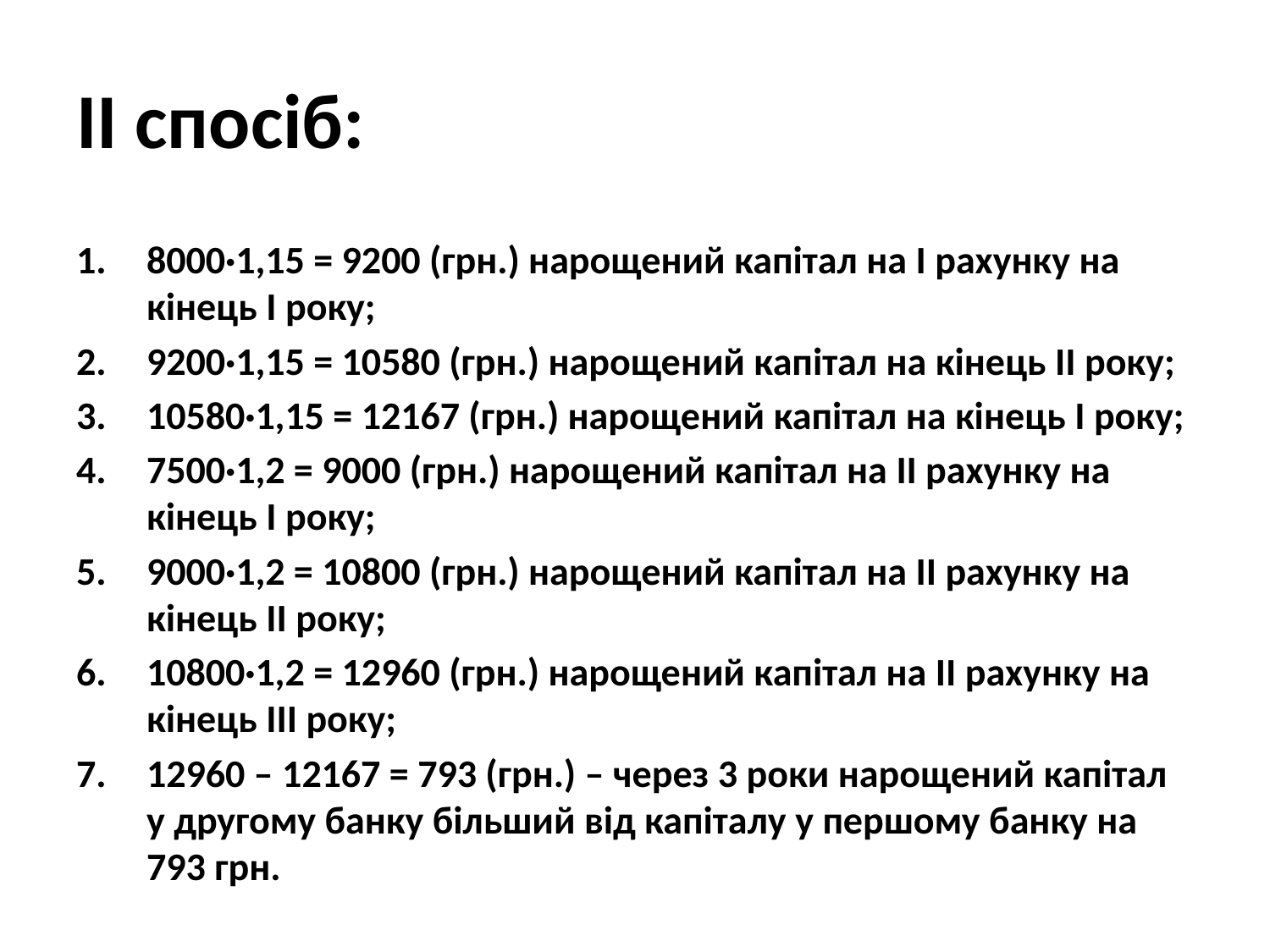

# ІІ спосіб:
8000·1,15 = 9200 (грн.) нарощений капітал на І рахунку на кінець І року;
9200·1,15 = 10580 (грн.) нарощений капітал на кінець ІІ року;
10580·1,15 = 12167 (грн.) нарощений капітал на кінець І року;
7500·1,2 = 9000 (грн.) нарощений капітал на ІІ рахунку на кінець І року;
9000·1,2 = 10800 (грн.) нарощений капітал на ІІ рахунку на кінець ІІ року;
10800·1,2 = 12960 (грн.) нарощений капітал на ІІ рахунку на кінець ІІІ року;
12960 – 12167 = 793 (грн.) – через 3 роки нарощений капітал у другому банку більший від капіталу у першому банку на 793 грн.